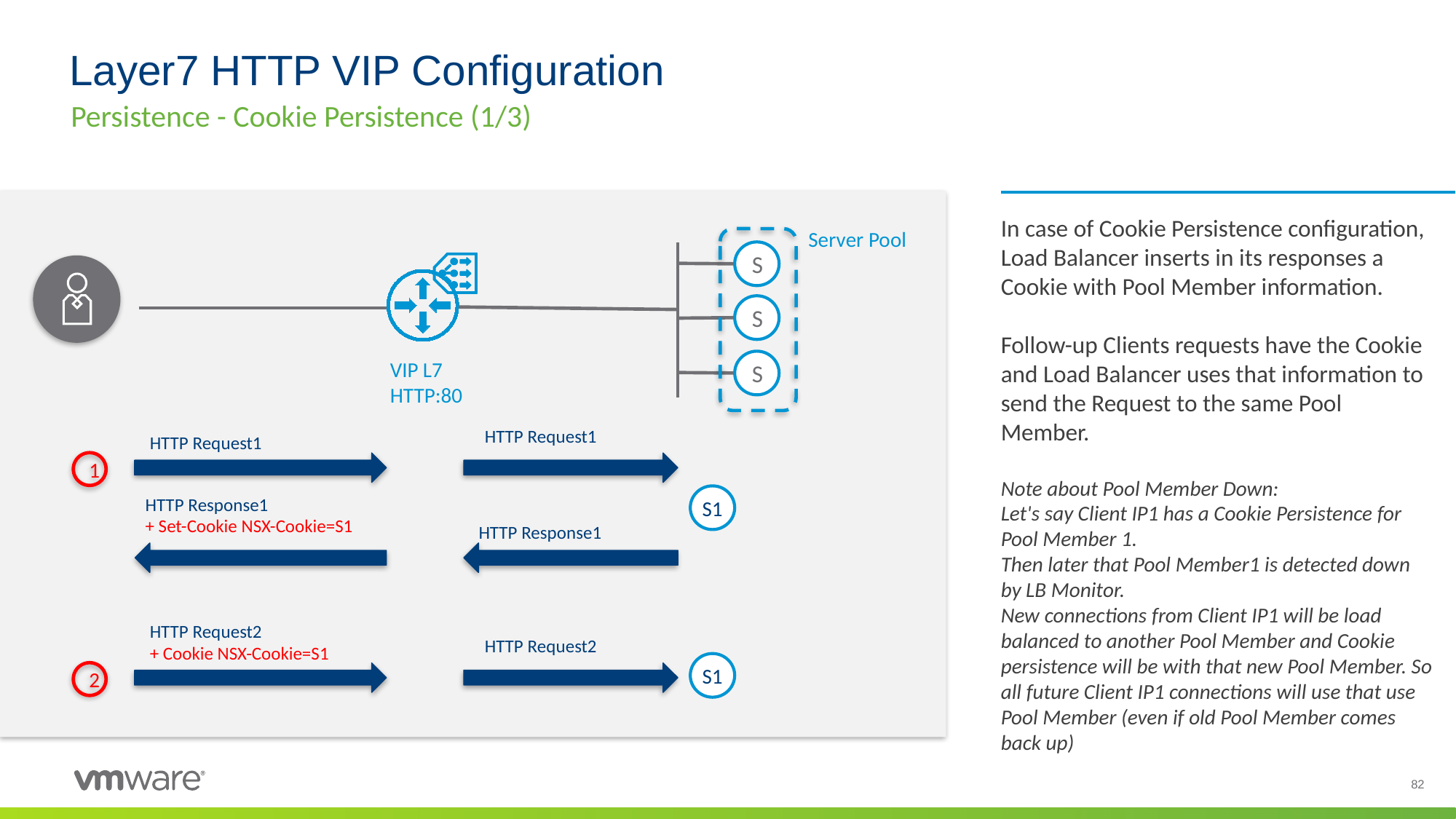

# Layer7 HTTP VIP Configuration
Persistence - Cookie Persistence (1/3)
In case of Cookie Persistence configuration, Load Balancer inserts in its responses a Cookie with Pool Member information.

Follow-up Clients requests have the Cookie and Load Balancer uses that information to send the Request to the same Pool Member.

Note about Pool Member Down:
Let's say Client IP1 has a Cookie Persistence for Pool Member 1.
Then later that Pool Member1 is detected down by LB Monitor.
New connections from Client IP1 will be load balanced to another Pool Member and Cookie persistence will be with that new Pool Member. So all future Client IP1 connections will use that use Pool Member (even if old Pool Member comes back up)

Server Pool

S

S
VIP L7
HTTP:80
S
HTTP Request1
HTTP Request1
1

S1
HTTP Response1
+ Set-Cookie NSX-Cookie=S1
HTTP Response1

HTTP Request2
+ Cookie NSX-Cookie=S1
HTTP Request2
S1
2